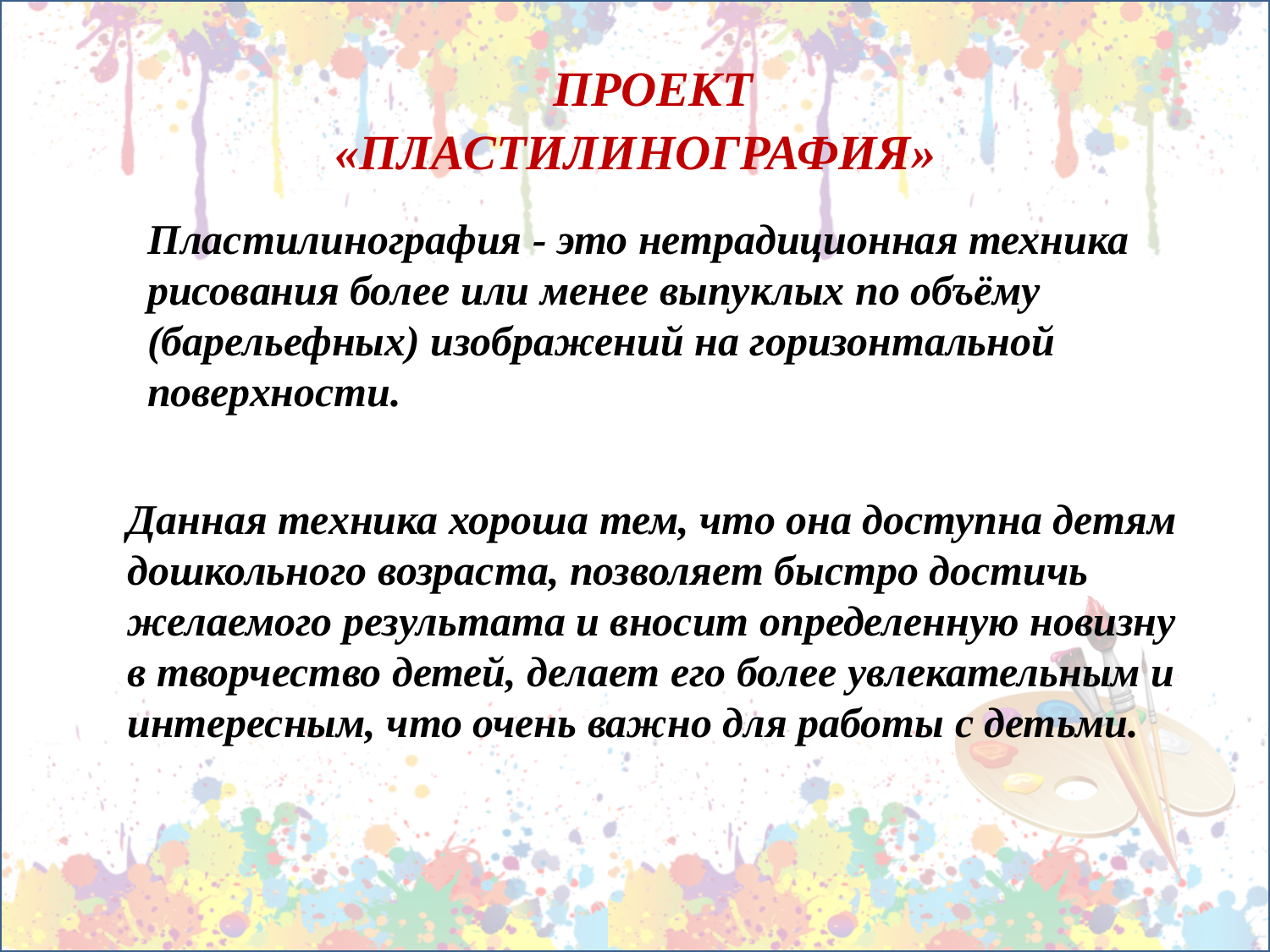

ПРОЕКТ
«ПЛАСТИЛИНОГРАФИЯ»
Пластилинография - это нетрадиционная техника рисования более или менее выпуклых по объёму (барельефных) изображений на горизонтальной поверхности.

Данная техника хороша тем, что она доступна детям дошкольного возраста, позволяет быстро достичь желаемого результата и вносит определенную новизну в творчество детей, делает его более увлекательным и интересным, что очень важно для работы с детьми.